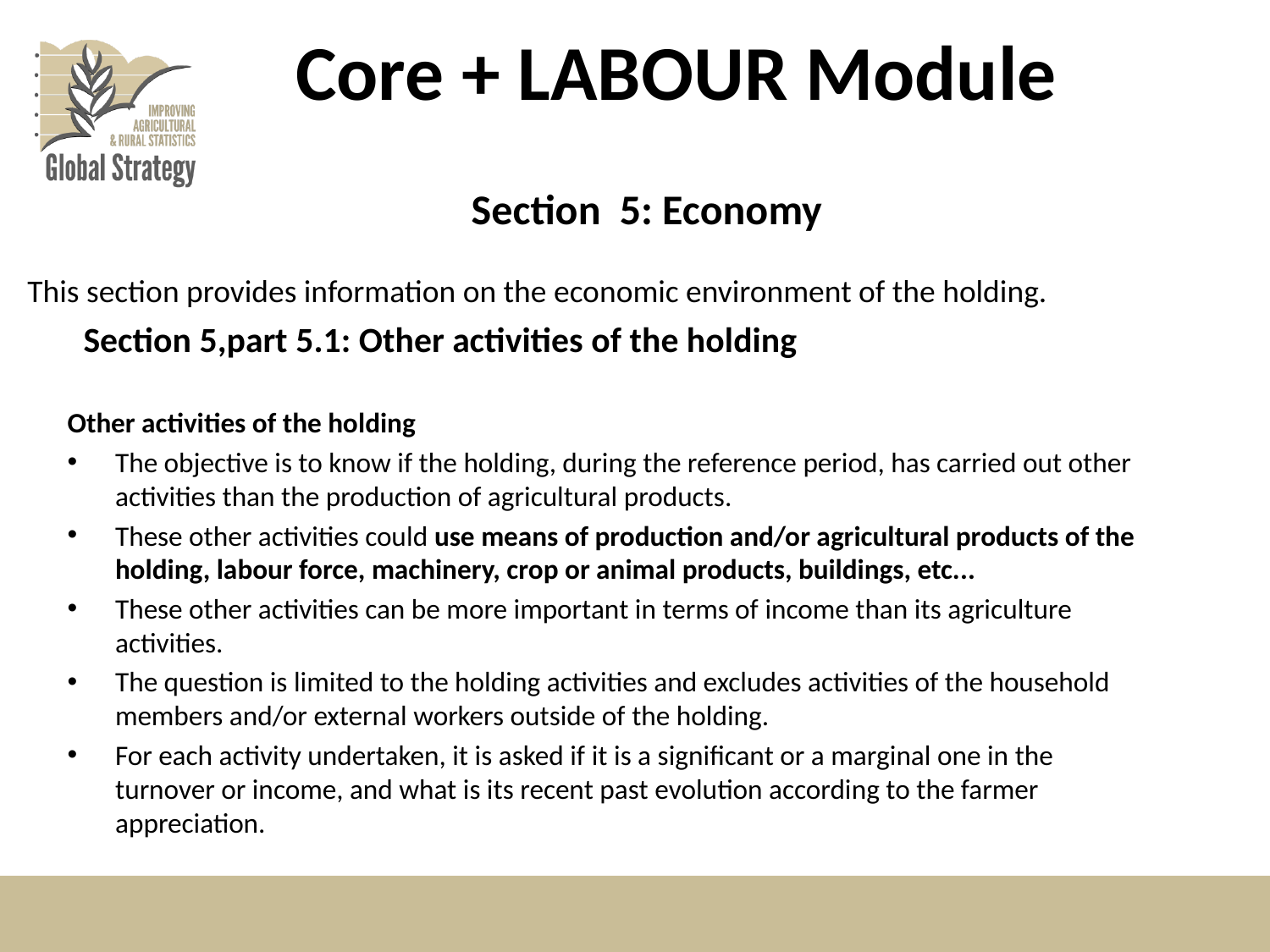

# Core + LABOUR Module
Section  5: Economy

This section provides information on the economic environment of the holding.
Section 5,part 5.1: Other activities of the holding

Other activities of the holding
The objective is to know if the holding, during the reference period, has carried out other activities than the production of agricultural products.
These other activities could use means of production and/or agricultural products of the holding, labour force, machinery, crop or animal products, buildings, etc...
These other activities can be more important in terms of income than its agriculture activities.
The question is limited to the holding activities and excludes activities of the household members and/or external workers outside of the holding.
For each activity undertaken, it is asked if it is a significant or a marginal one in the turnover or income, and what is its recent past evolution according to the farmer appreciation.